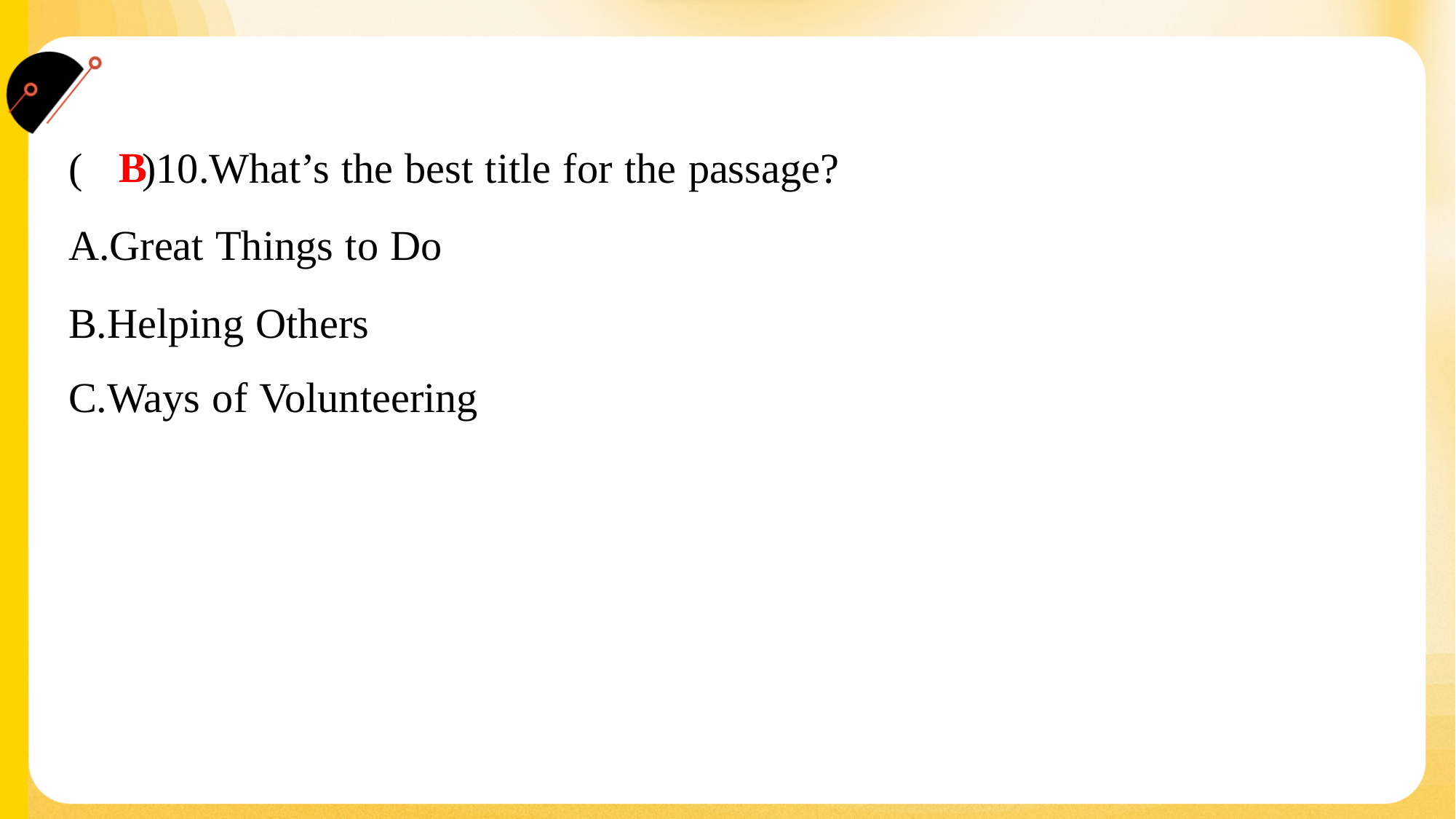

B
(     )10.What’s the best title for the passage?
A.Great Things to Do
B.Helping Others
C.Ways of Volunteering